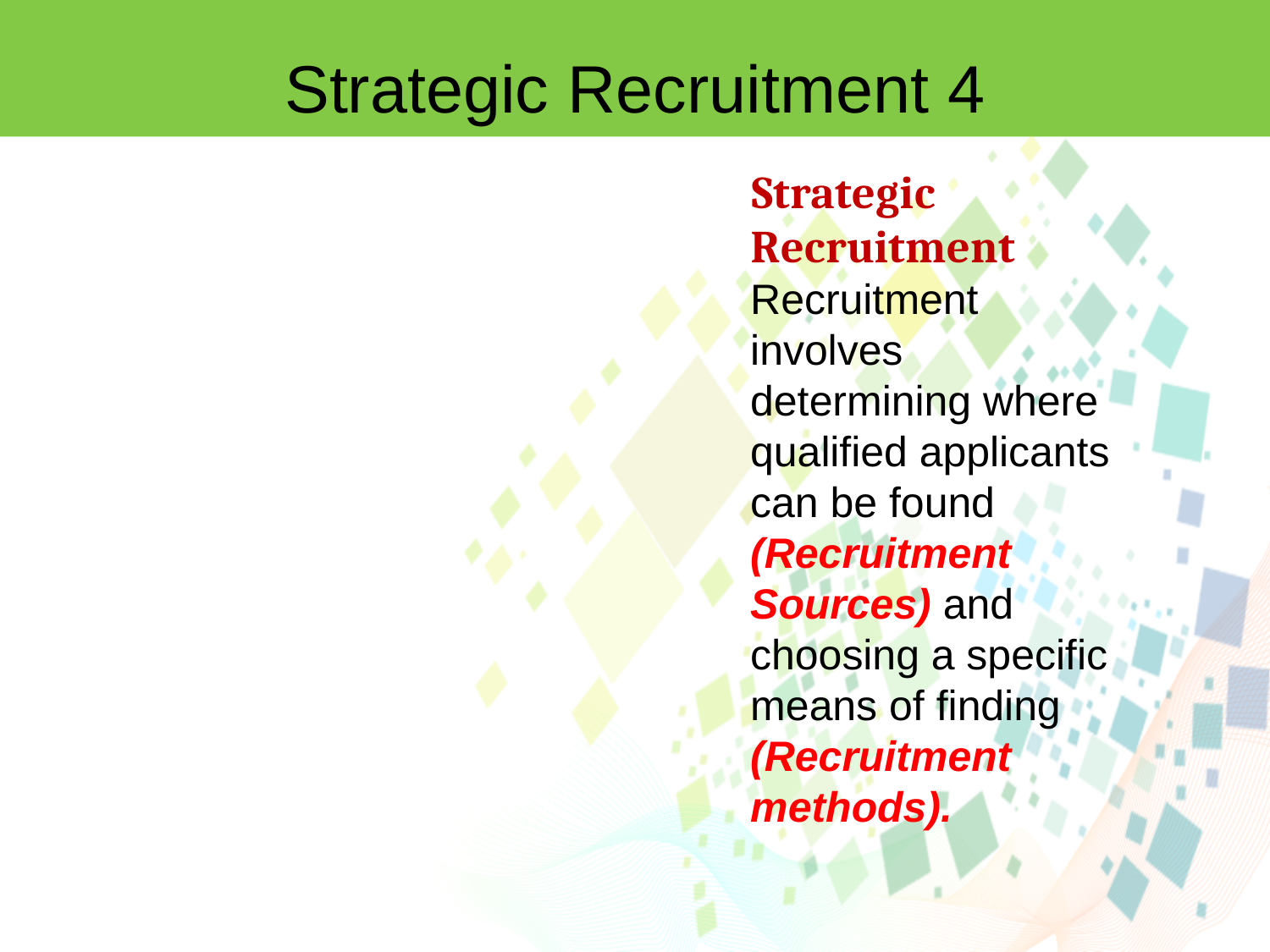

Strategic Recruitment 4
Strategic Recruitment
Recruitment involves determining where qualified applicants can be found (Recruitment Sources) and choosing a specific means of finding (Recruitment methods).